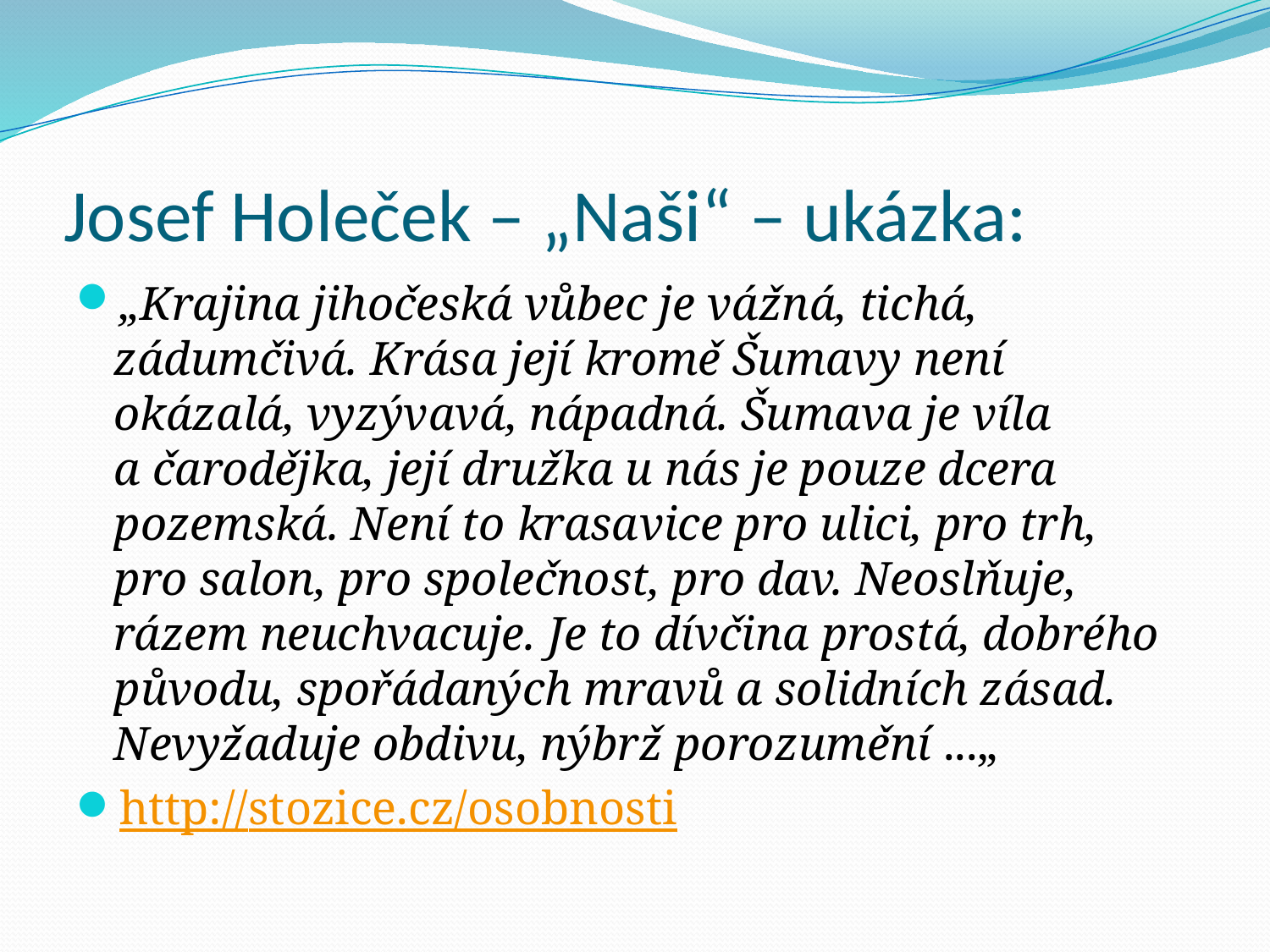

# Josef Holeček – „Naši“ – ukázka:
„Krajina jihočeská vůbec je vážná, tichá, zádumčivá. Krása její kromě Šumavy není okázalá, vyzývavá, nápadná. Šumava je víla a čarodějka, její družka u nás je pouze dcera pozemská. Není to krasa­vice pro ulici, pro trh, pro salon, pro společnost, pro dav. Neoslňuje, rázem neuchvacuje. Je to dívčina prostá, dobrého původu, spořá­daných mravů a solidních zásad. Nevyžaduje obdivu, nýbrž poro­zumění ...„
http://stozice.cz/osobnosti